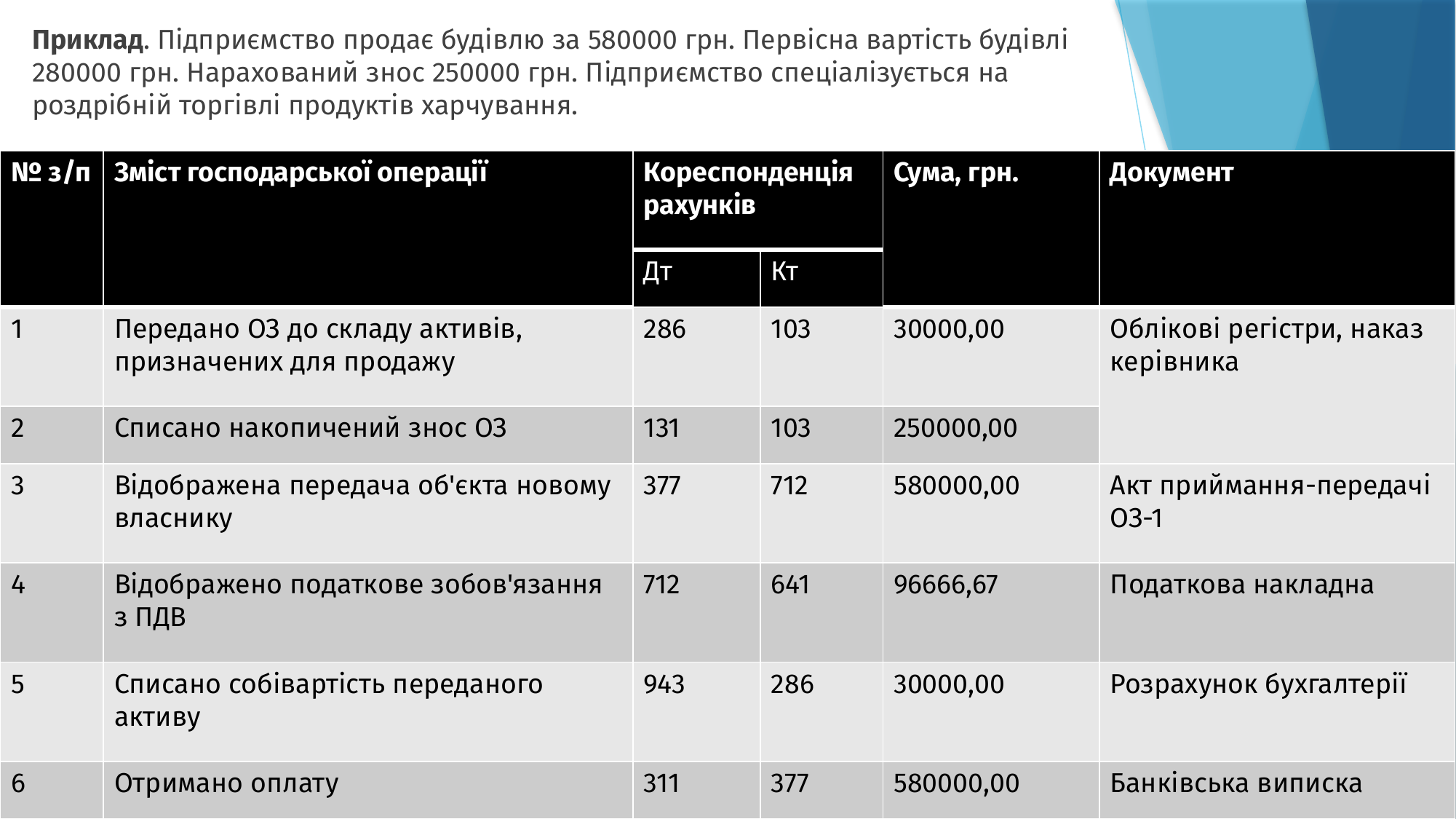

Приклад. Підприємство продає будівлю за 580000 грн. Первісна вартість будівлі 280000 грн. Нарахований знос 250000 грн. Підприємство спеціалізується на роздрібній торгівлі продуктів харчування.
| № з/п | Зміст господарської операції | Кореспонденція рахунків |  | Сума, грн. | Документ |
| --- | --- | --- | --- | --- | --- |
|  |  | Дт | Кт |  |  |
| 1 | Передано ОЗ до складу активів, призначених для продажу | 286 | 103 | 30000,00 | Облікові регістри, наказ керівника |
| 2 | Списано накопичений знос ОЗ | 131 | 103 | 250000,00 |  |
| 3 | Відображена передача об'єкта новому власнику | 377 | 712 | 580000,00 | Акт приймання-передачі ОЗ-1 |
| 4 | Відображено податкове зобов'язання з ПДВ | 712 | 641 | 96666,67 | Податкова накладна |
| 5 | Списано собівартість переданого активу | 943 | 286 | 30000,00 | Розрахунок бухгалтерії |
| 6 | Отримано оплату | 311 | 377 | 580000,00 | Банківська виписка |